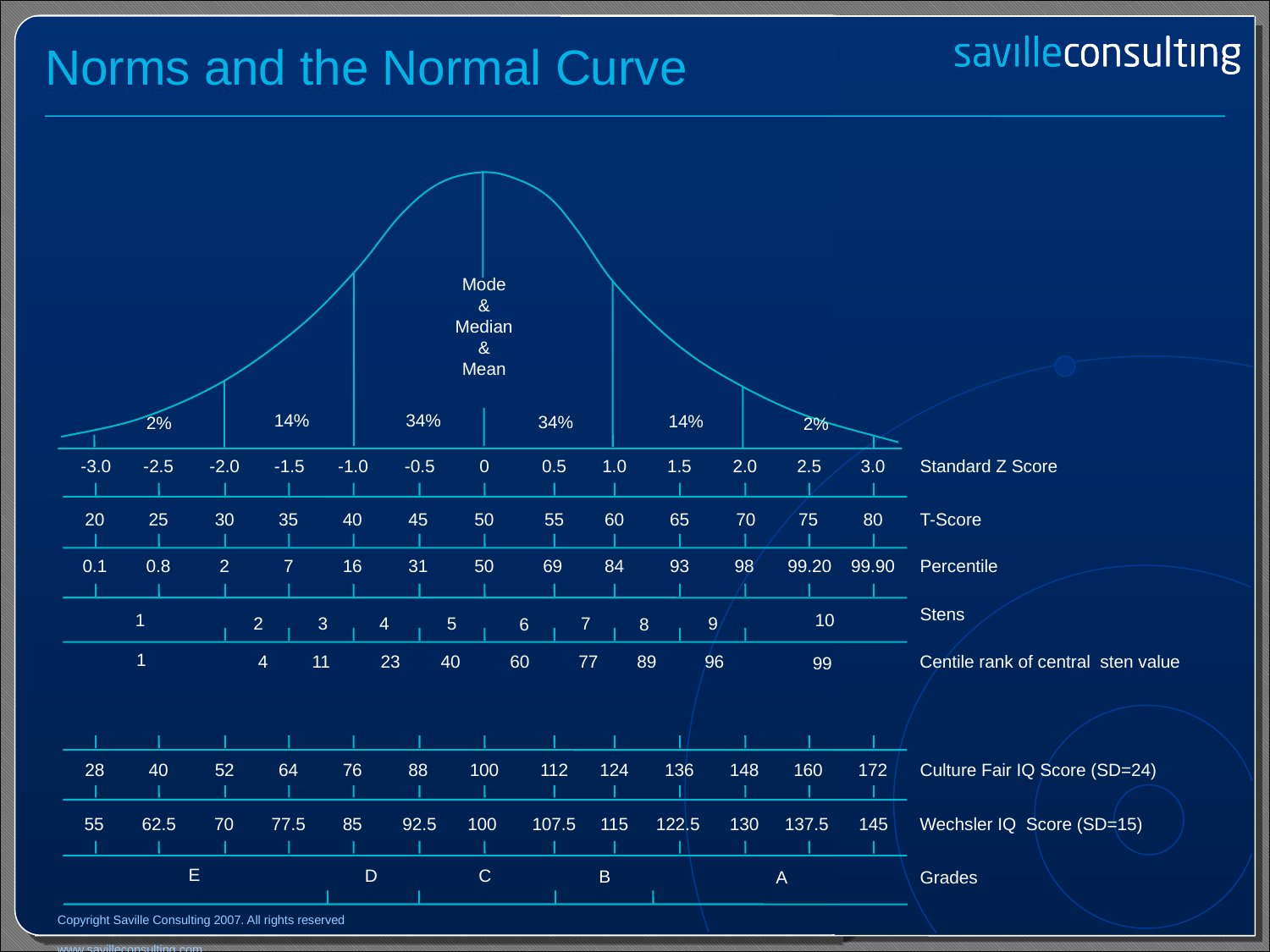

# Norms and the Normal Curve

Mode
&
Median
&
Mean

14%
34%
14%
34%
2%
2%

-3.0
-2.5
-2.0
-1.5
-1.0
-0.5
0
0.5
1.0
1.5
2.0
2.5
3.0
Standard Z Score

20
25
30
35
40
45
50
55
60
65
70
75
80
T-Score

0.1
0.8
2
7
16
31
50
69
84
93
98
99.20
99.90
Percentile

Stens
1
10
5
2
3
4
7
9
6
8

1
4
11
23
40
60
77
89
96
Centile rank of central  sten value
99

28
40
52
64
76
88
100
112
124
136
148
160
172
Culture Fair IQ Score (SD=24)

55
62.5
70
77.5
85
92.5
100
107.5
115
122.5
130
137.5
145
Wechsler IQ  Score (SD=15)

E
D
C
B
Grades
A